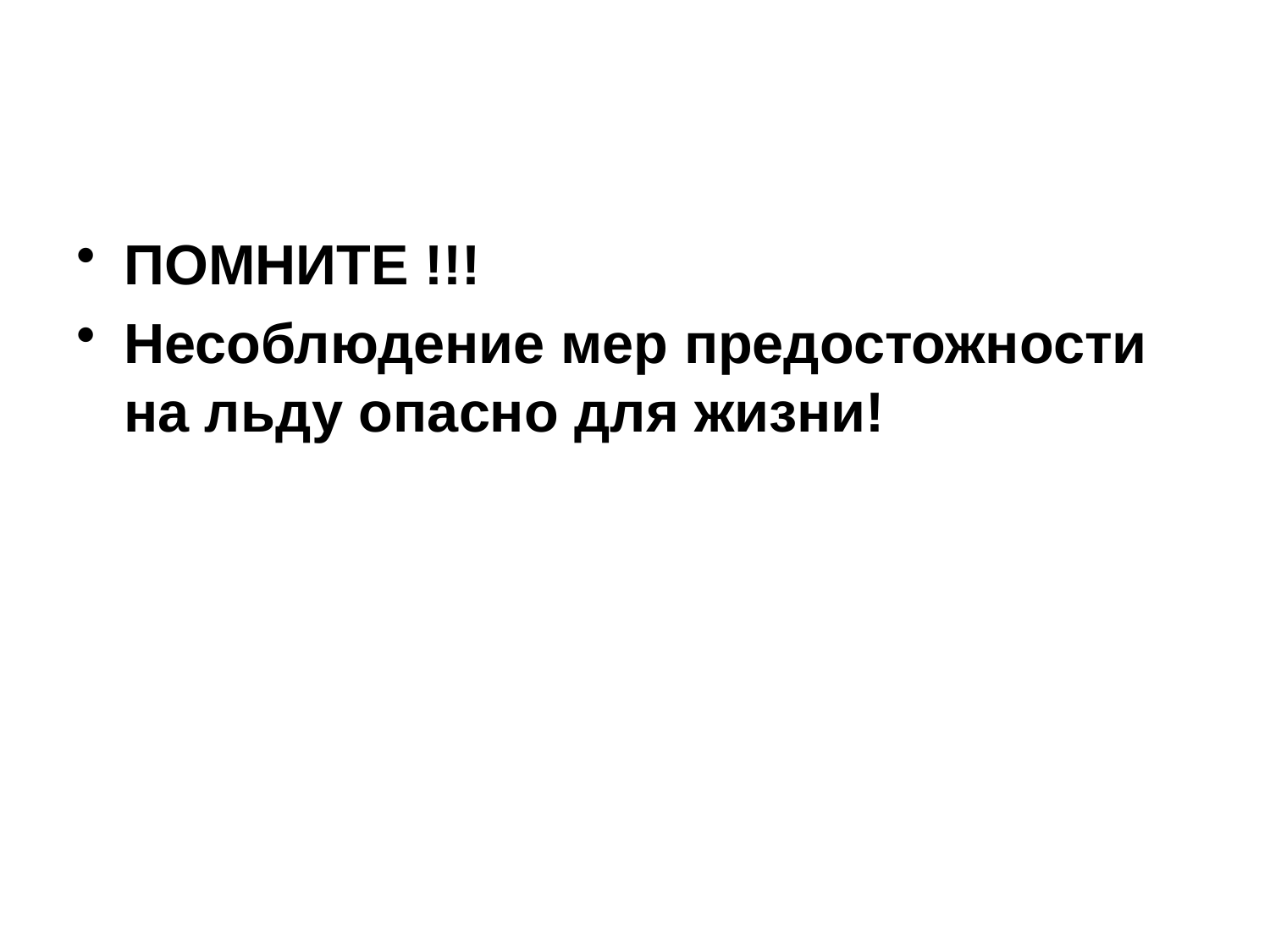

#
ПОМНИТЕ !!!
Несоблюдение мер предостожности на льду опасно для жизни!